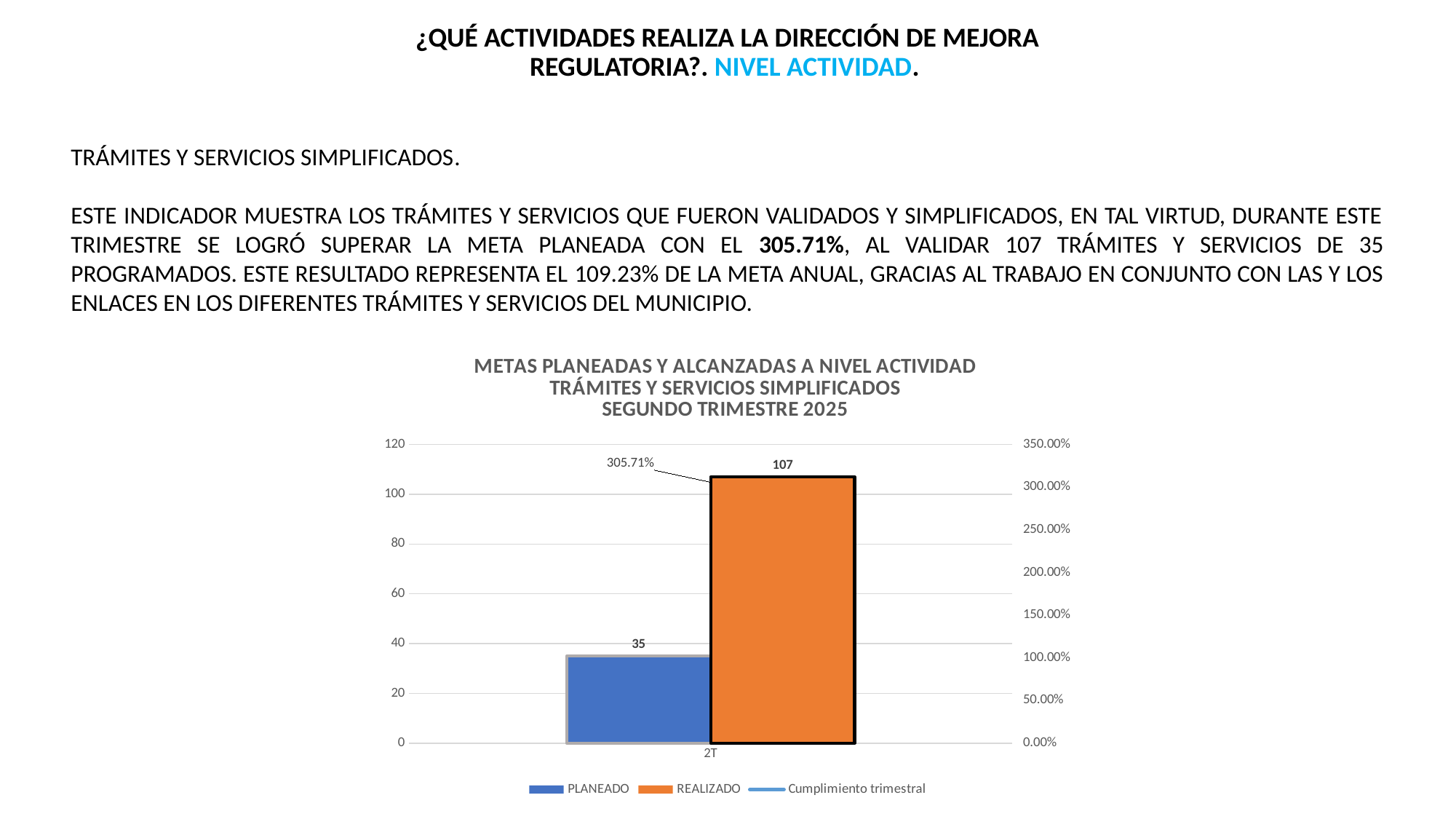

¿QUÉ ACTIVIDADES REALIZA LA DIRECCIÓN DE MEJORA REGULATORIA?. NIVEL ACTIVIDAD.
TRÁMITES Y SERVICIOS SIMPLIFICADOS.

ESTE INDICADOR MUESTRA LOS TRÁMITES Y SERVICIOS QUE FUERON VALIDADOS Y SIMPLIFICADOS, EN TAL VIRTUD, DURANTE ESTE TRIMESTRE SE LOGRÓ SUPERAR LA META PLANEADA CON EL 305.71%, AL VALIDAR 107 TRÁMITES Y SERVICIOS DE 35 PROGRAMADOS. ESTE RESULTADO REPRESENTA EL 109.23% DE LA META ANUAL, GRACIAS AL TRABAJO EN CONJUNTO CON LAS Y LOS ENLACES EN LOS DIFERENTES TRÁMITES Y SERVICIOS DEL MUNICIPIO.

### Chart: METAS PLANEADAS Y ALCANZADAS A NIVEL ACTIVIDAD
TRÁMITES Y SERVICIOS SIMPLIFICADOS
SEGUNDO TRIMESTRE 2025

| Category | PLANEADO | REALIZADO | Cumplimiento trimestral |
|---|---|---|---|
| 2T | 35.0 | 107.0 | 3.057142857142857 |